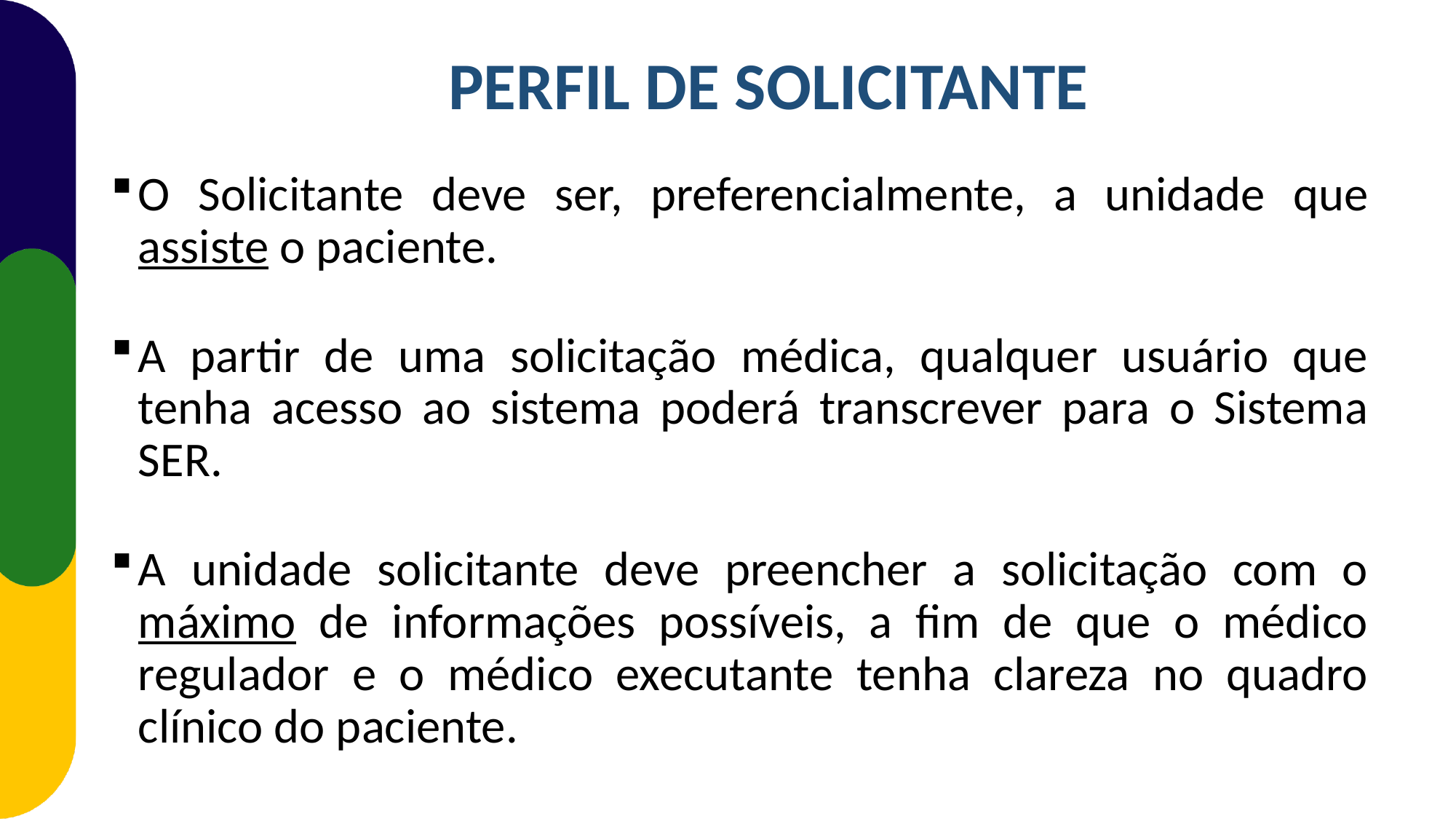

PERFIL DE SOLICITANTE
O Solicitante deve ser, preferencialmente, a unidade que assiste o paciente.

A partir de uma solicitação médica, qualquer usuário que tenha acesso ao sistema poderá transcrever para o Sistema SER.

A unidade solicitante deve preencher a solicitação com o máximo de informações possíveis, a fim de que o médico regulador e o médico executante tenha clareza no quadro clínico do paciente.